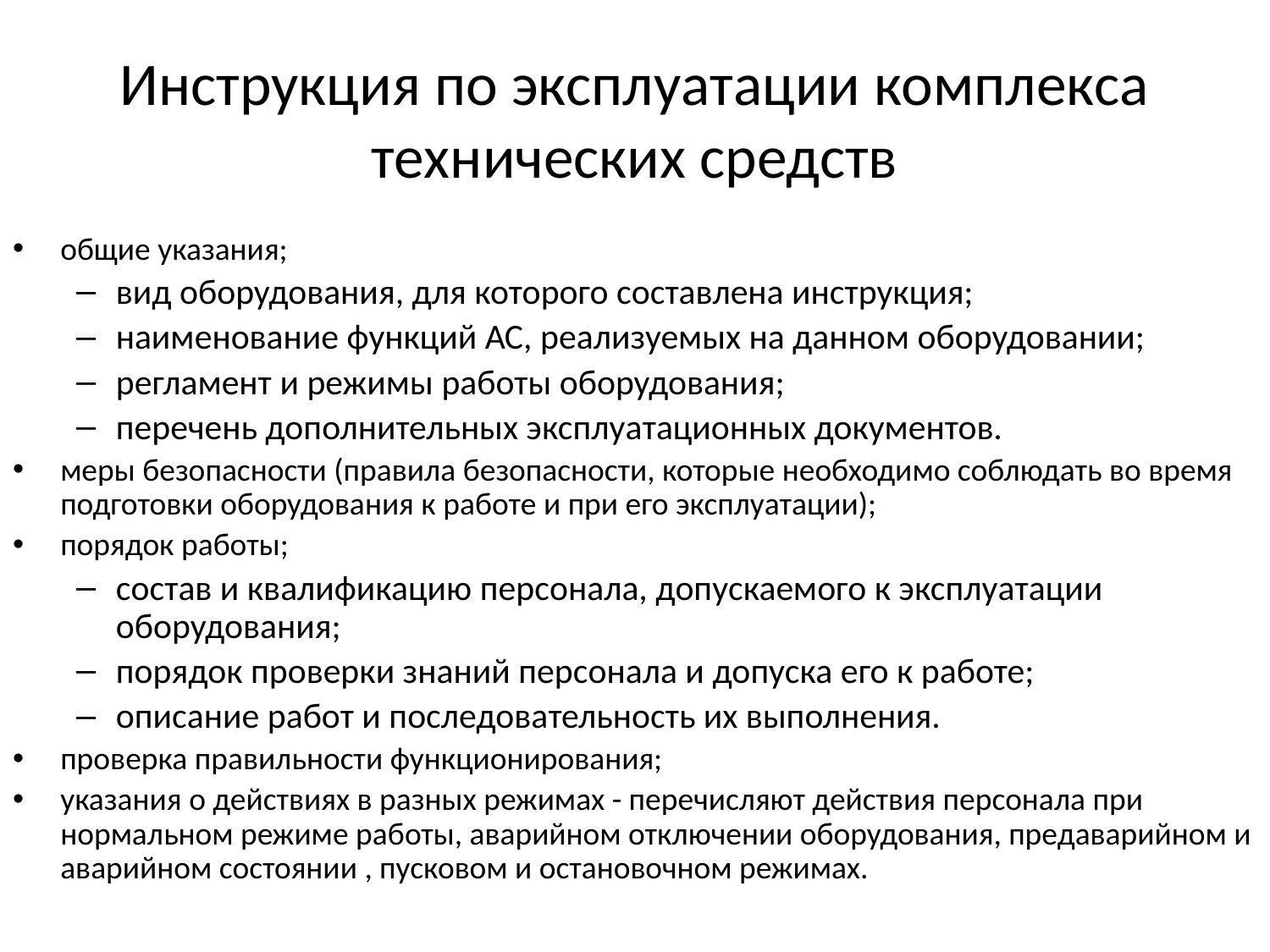

# Инструкция по эксплуатации комплекса технических средств
общие указания;
вид оборудования, для которого составлена инструкция;
наименование функций АС, реализуемых на данном оборудовании;
регламент и режимы работы оборудования;
перечень дополнительных эксплуатационных документов.
меры безопасности (правила безопасности, которые необходимо соблюдать во время подготовки оборудования к работе и при его эксплуатации);
порядок работы;
состав и квалификацию персонала, допускаемого к эксплуатации оборудования;
порядок проверки знаний персонала и допуска его к работе;
описание работ и последовательность их выполнения.
проверка правильности функционирования;
указания о действиях в разных режимах - перечисляют действия персонала при нормальном режиме работы, аварийном отключении оборудования, предаварийном и аварийном состоянии , пусковом и остановочном режимах.